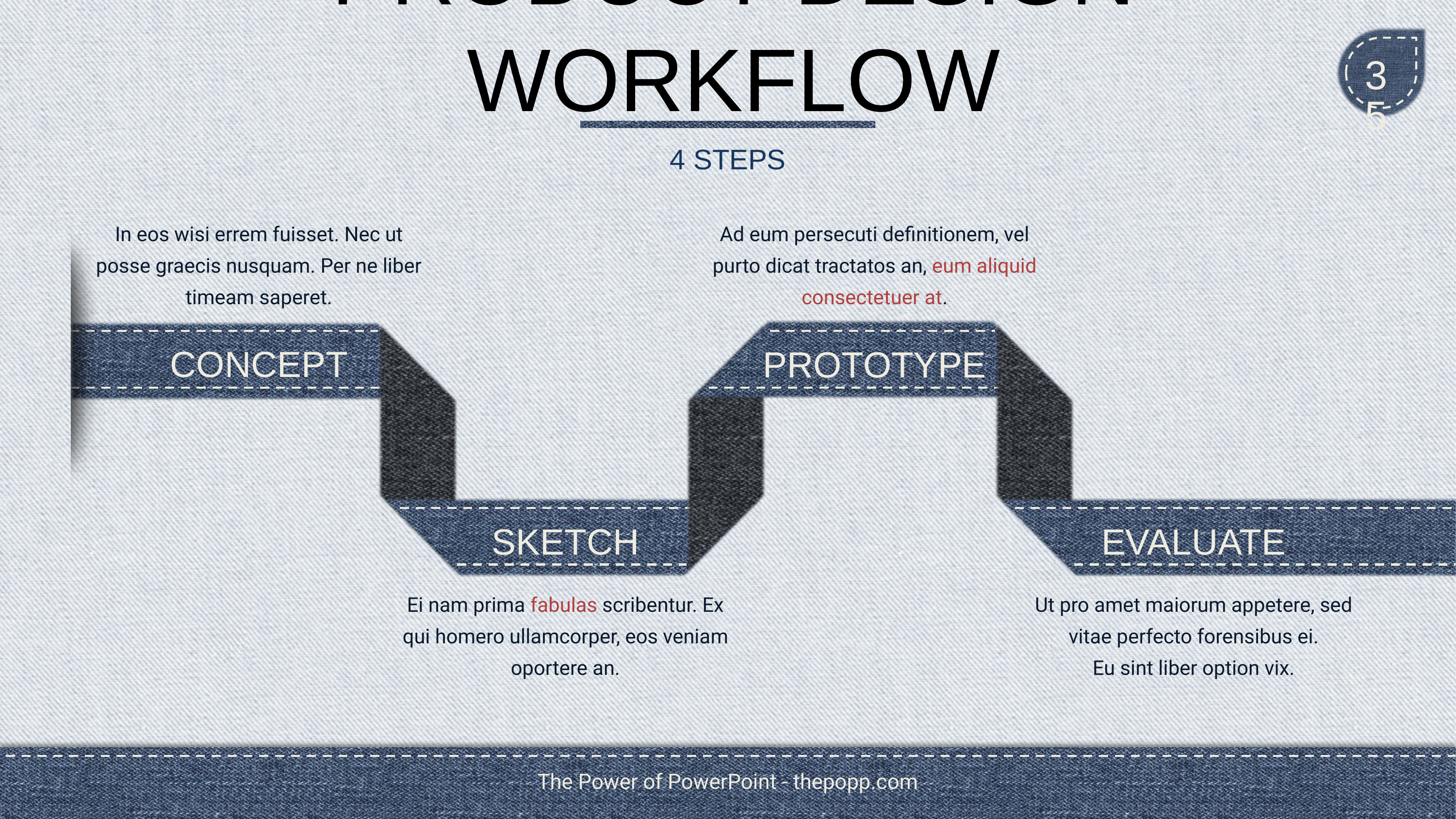

# PRODUCT DESIGN WORKFLOW
35
4 STEPS
In eos wisi errem fuisset. Nec ut posse graecis nusquam. Per ne liber timeam saperet.
Ad eum persecuti definitionem, vel purto dicat tractatos an, eum aliquid consectetuer at.
CONCEPT
PROTOTYPE
EVALUATE
SKETCH
Ei nam prima fabulas scribentur. Ex qui homero ullamcorper, eos veniam oportere an.
Ut pro amet maiorum appetere, sed vitae perfecto forensibus ei.
Eu sint liber option vix.
The Power of PowerPoint - thepopp.com